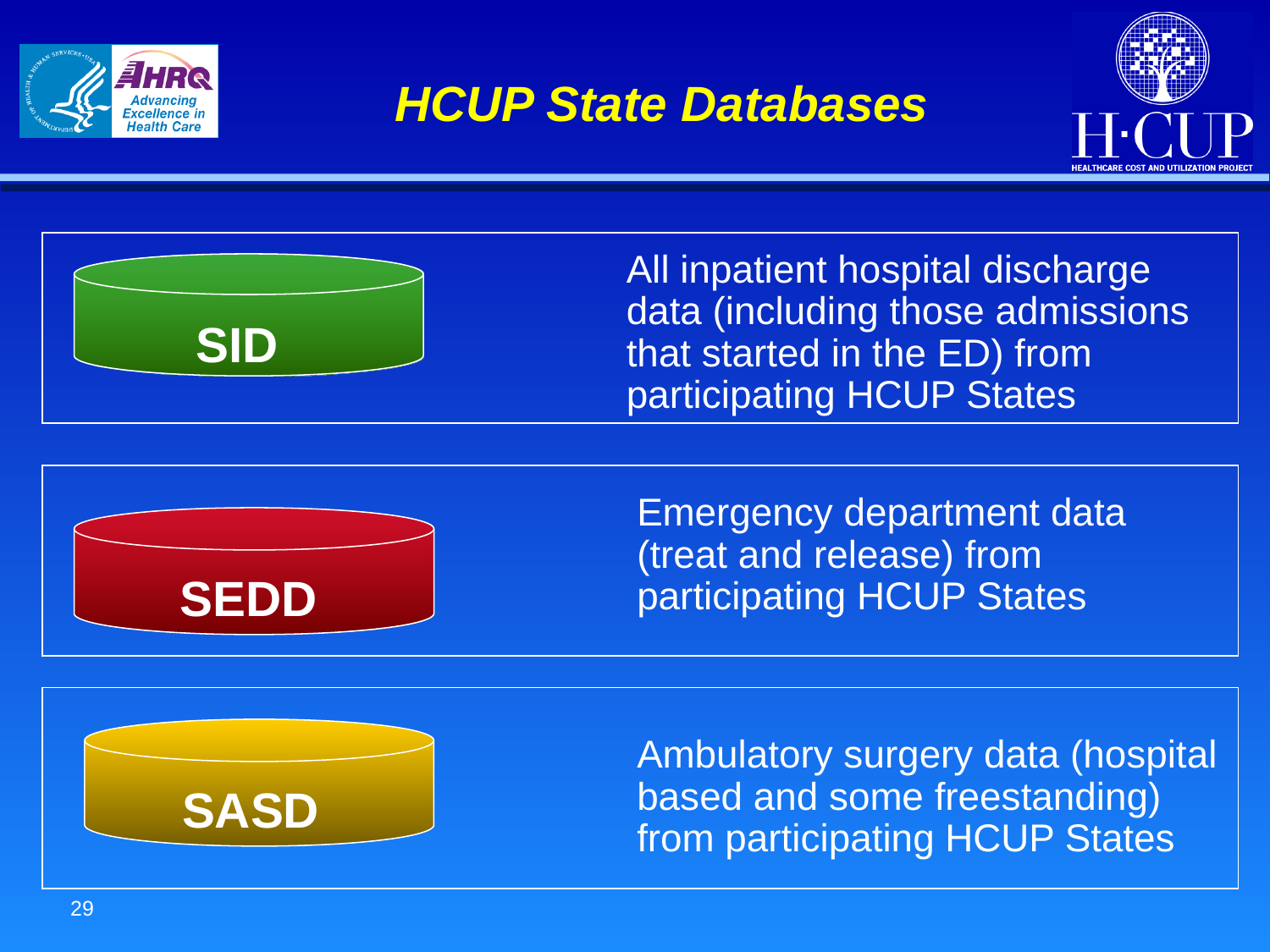

# HCUP State Databases

All inpatient hospital discharge data (including those admissions that started in the ED) from participating HCUP States

SID

Emergency department data (treat and release) from participating HCUP States

SEDD

SASD
Ambulatory surgery data (hospital based and some freestanding) from participating HCUP States

29